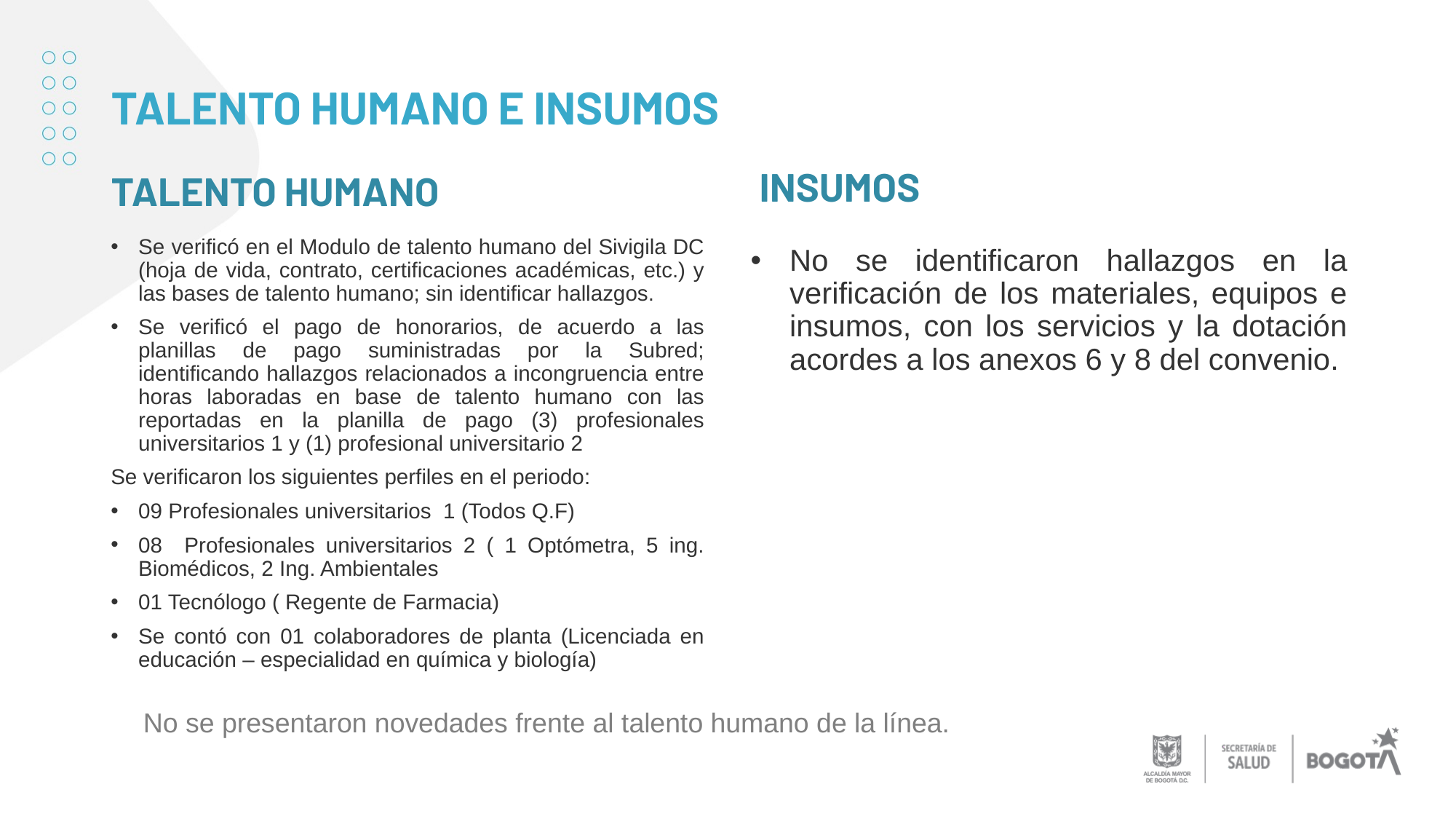

# TALENTO HUMANO E INSUMOS
INSUMOS
TALENTO HUMANO
Se verificó en el Modulo de talento humano del Sivigila DC (hoja de vida, contrato, certificaciones académicas, etc.) y las bases de talento humano; sin identificar hallazgos.
Se verificó el pago de honorarios, de acuerdo a las planillas de pago suministradas por la Subred; identificando hallazgos relacionados a incongruencia entre horas laboradas en base de talento humano con las reportadas en la planilla de pago (3) profesionales universitarios 1 y (1) profesional universitario 2
Se verificaron los siguientes perfiles en el periodo:
09 Profesionales universitarios  1 (Todos Q.F)
08  Profesionales universitarios 2 ( 1 Optómetra, 5 ing. Biomédicos, 2 Ing. Ambientales
01 Tecnólogo ( Regente de Farmacia)
Se contó con 01 colaboradores de planta (Licenciada en educación – especialidad en química y biología)

No se identificaron hallazgos en la verificación de los materiales, equipos e insumos, con los servicios y la dotación acordes a los anexos 6 y 8 del convenio.

No se presentaron novedades frente al talento humano de la línea.